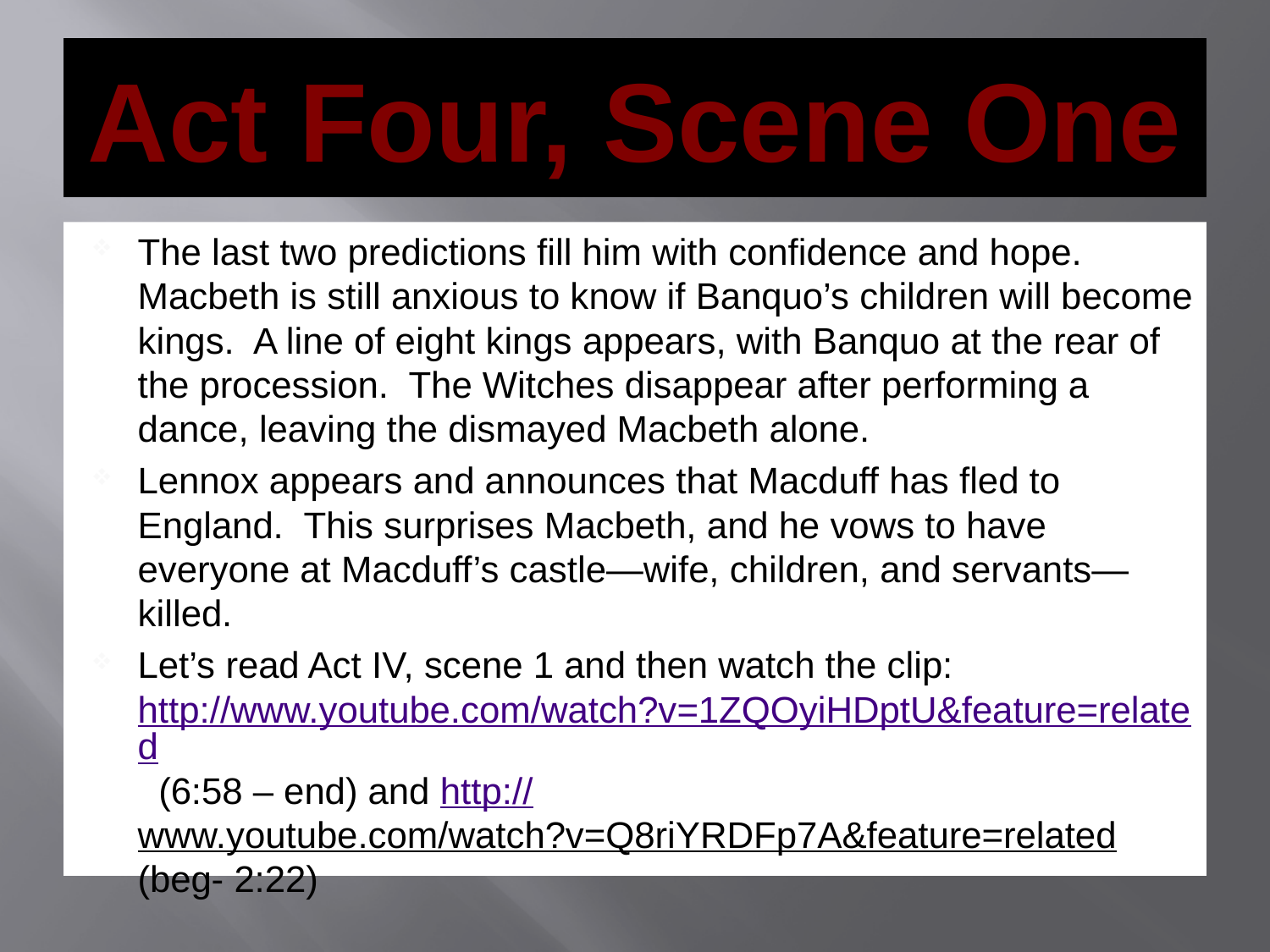

# Act Four, Scene One
The last two predictions fill him with confidence and hope.  Macbeth is still anxious to know if Banquo’s children will become kings.  A line of eight kings appears, with Banquo at the rear of the procession.  The Witches disappear after performing a dance, leaving the dismayed Macbeth alone.
Lennox appears and announces that Macduff has fled to England.  This surprises Macbeth, and he vows to have everyone at Macduff’s castle—wife, children, and servants—killed.
Let’s read Act IV, scene 1 and then watch the clip: http://www.youtube.com/watch?v=1ZQOyiHDptU&feature=related  (6:58 – end) and http://www.youtube.com/watch?v=Q8riYRDFp7A&feature=related  (beg- 2:22)